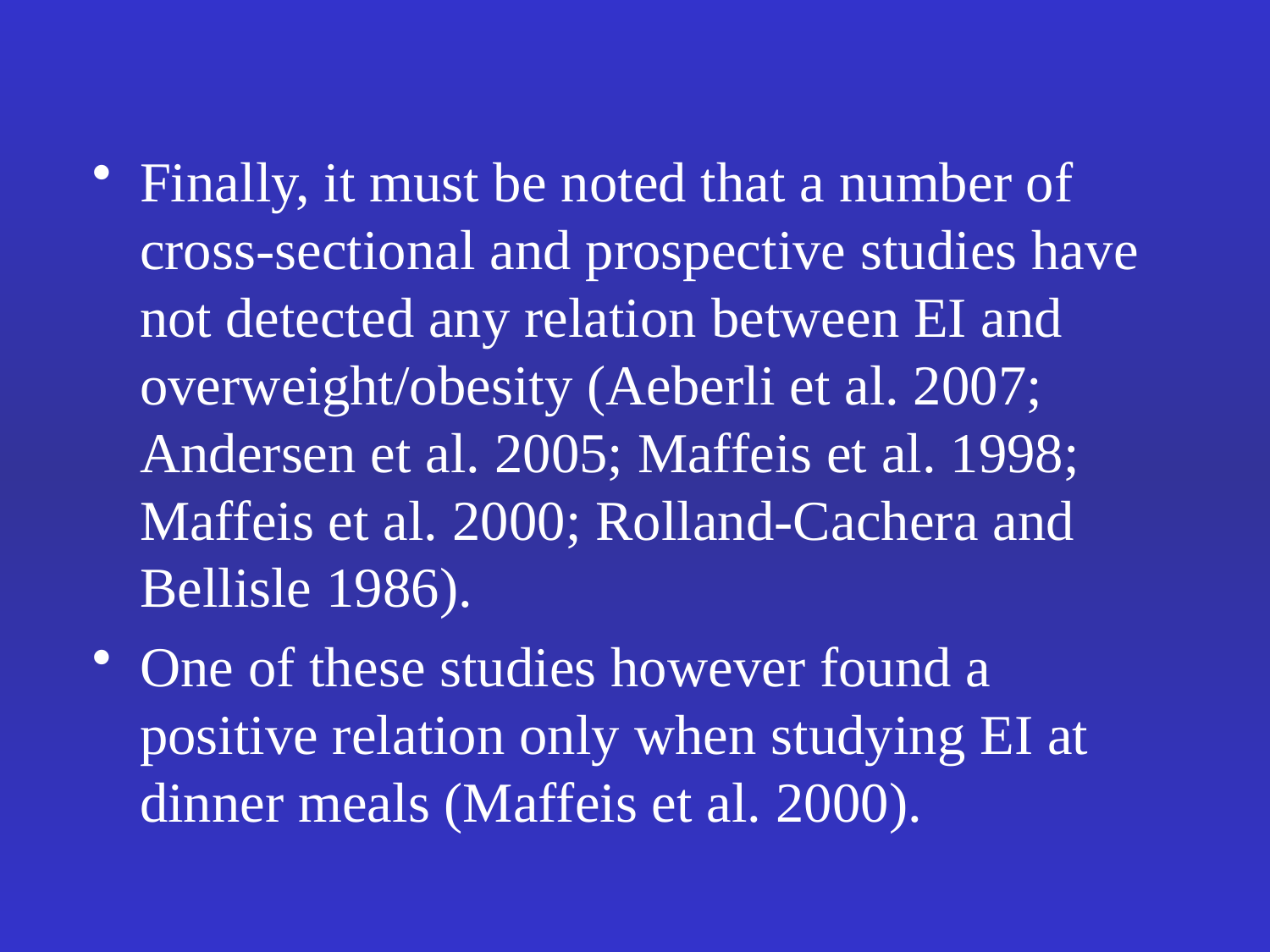

Finally, it must be noted that a number of cross-sectional and prospective studies have not detected any relation between EI and overweight/obesity (Aeberli et al. 2007; Andersen et al. 2005; Maffeis et al. 1998; Maffeis et al. 2000; Rolland-Cachera and Bellisle 1986).
One of these studies however found a positive relation only when studying EI at dinner meals (Maffeis et al. 2000).